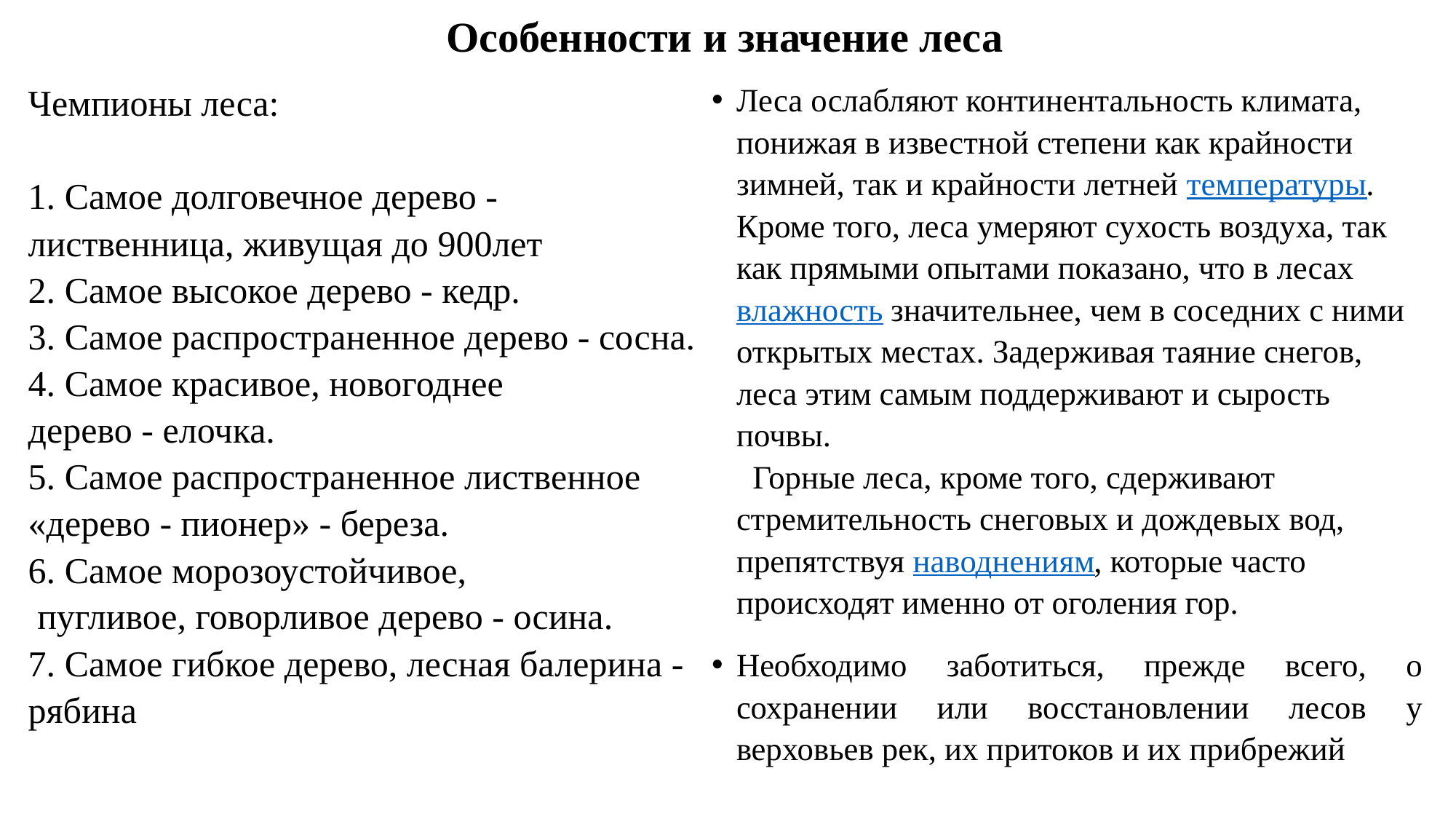

# Особенности и значение леса
Леса ослабляют континентальность климата, понижая в известной степени как крайности зимней, так и крайности летней температуры. Кроме того, леса умеряют сухость воздуха, так как прямыми опытами показано, что в лесах влажность значительнее, чем в соседних с ними открытых местах. Задерживая таяние снегов, леса этим самым поддерживают и сырость почвы.                                                                           Горные леса, кроме того, сдерживают стремительность снеговых и дождевых вод, препятствуя наводнениям, которые часто происходят именно от оголения гор.
Необходимо заботиться, прежде всего, о сохранении или восстановлении лесов у верховьев рек, их притоков и их прибрежий

Чемпионы леса:

1. Самое долговечное дерево - лиственница, живущая до 900лет
2. Самое высокое дерево - кедр.
3. Самое распространенное дерево - сосна.
4. Самое красивое, новогоднее
дерево - елочка.
5. Самое распространенное лиственное «дерево - пионер» - береза.
6. Самое морозоустойчивое,
 пугливое, говорливое дерево - осина.
7. Самое гибкое дерево, лесная балерина - рябина